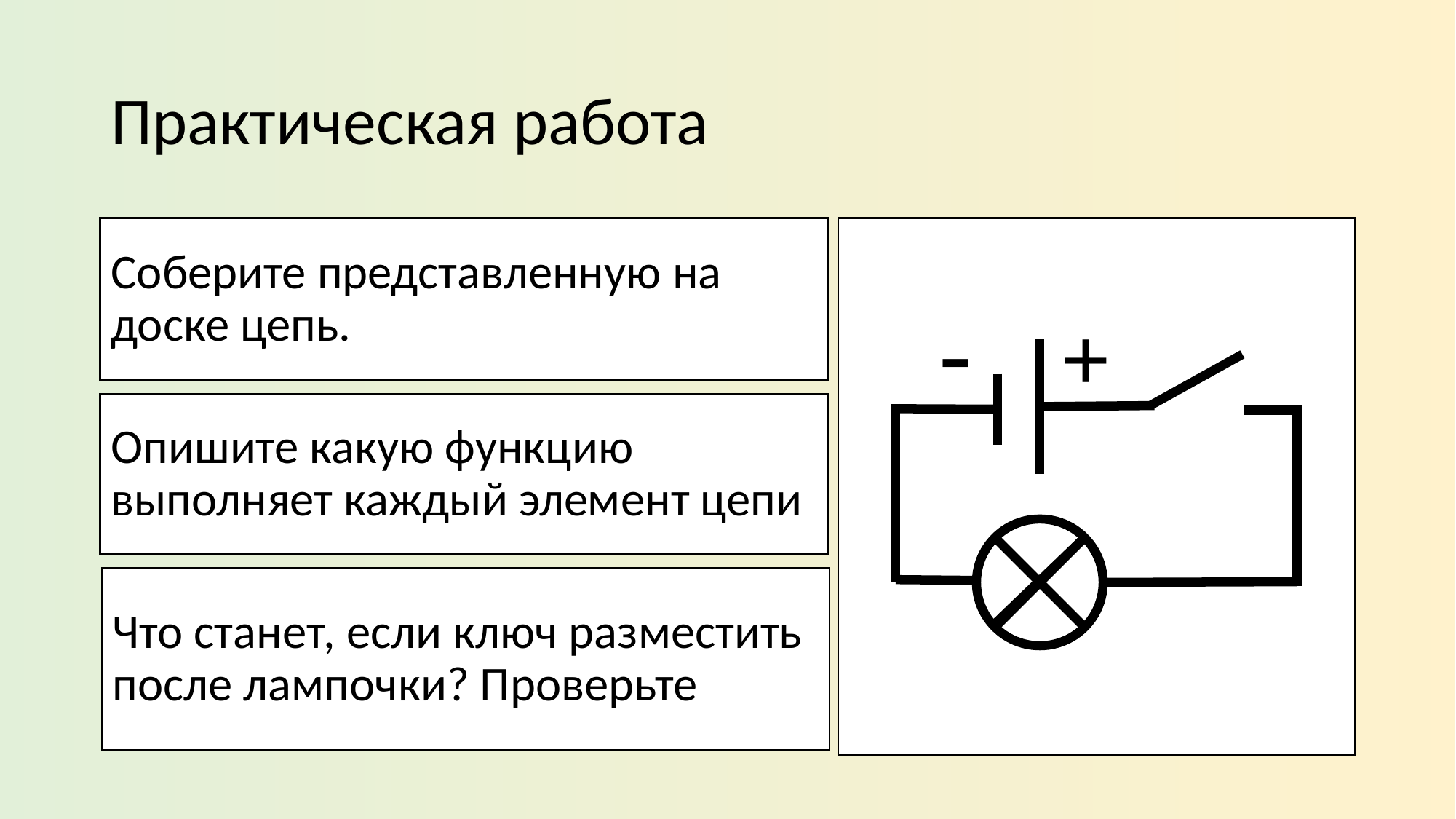

# Практическая работа

Соберите представленную на доске цепь.
-
+
Опишите какую функцию выполняет каждый элемент цепи

Что станет, если ключ разместить после лампочки? Проверьте